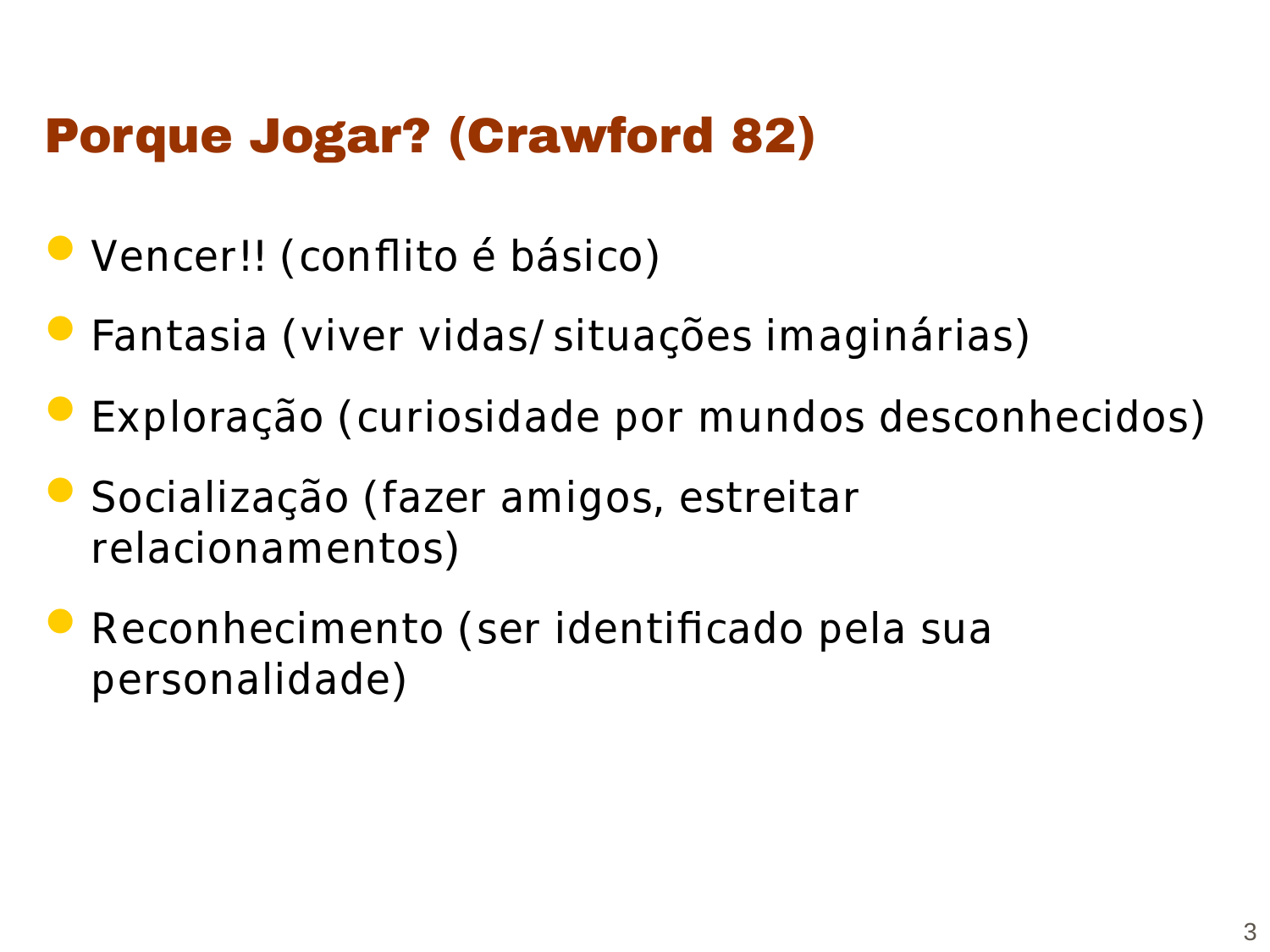

# Porque Jogar? (Crawford 82)
Vencer!! (conflito é básico)
Fantasia (viver vidas/situações imaginárias)
Exploração (curiosidade por mundos desconhecidos)
Socialização (fazer amigos, estreitar relacionamentos)
Reconhecimento (ser identificado pela sua personalidade)
3